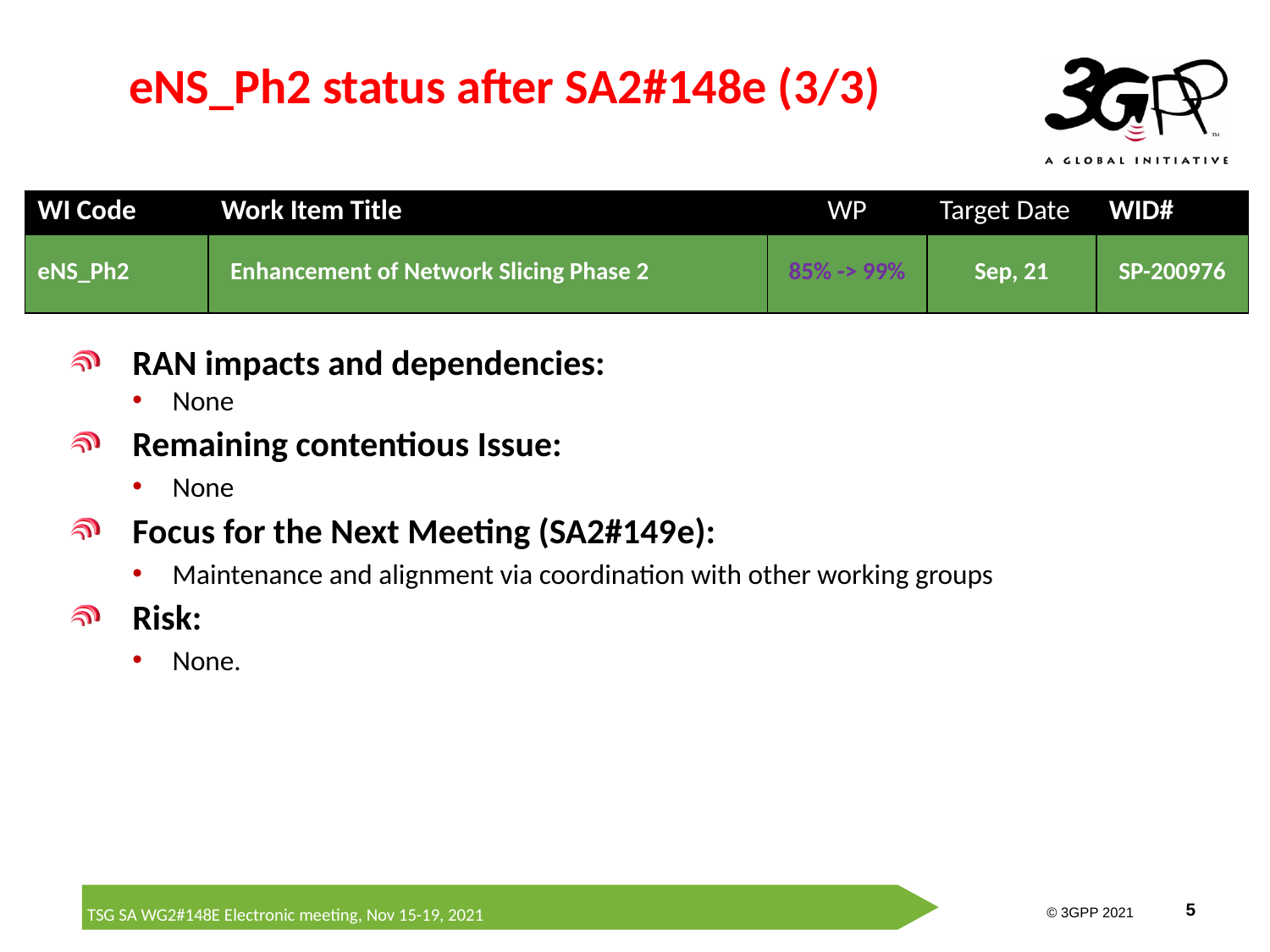

# eNS_Ph2 status after SA2#148e (3/3)
| WI Code | Work Item Title | WP | Target Date | WID# |
| --- | --- | --- | --- | --- |
| eNS\_Ph2 | Enhancement of Network Slicing Phase 2 | 85% -> 99% | Sep, 21 | SP-200976 |
RAN impacts and dependencies:
None
Remaining contentious Issue:
None
Focus for the Next Meeting (SA2#149e):
Maintenance and alignment via coordination with other working groups
Risk:
None.